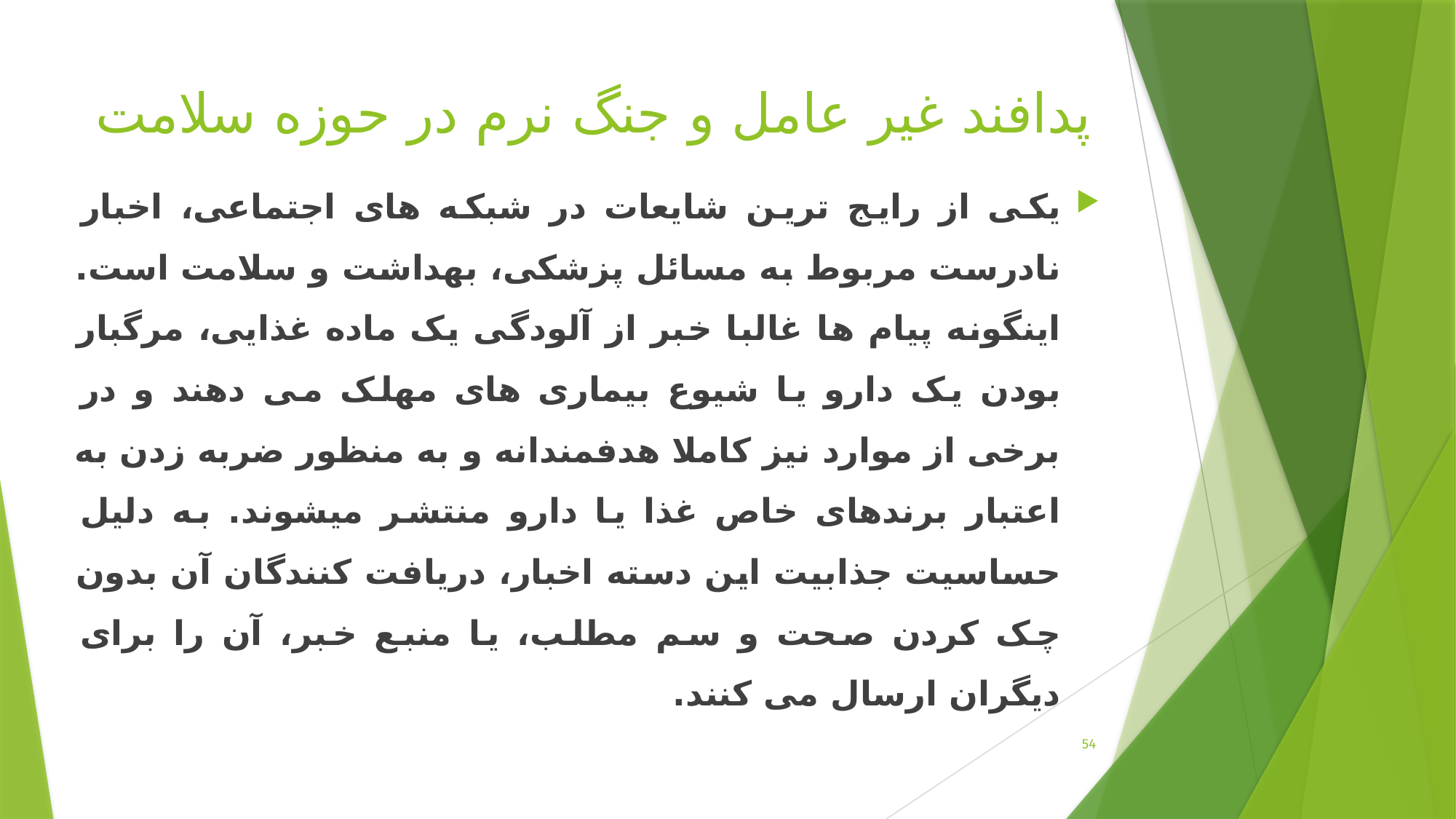

# پدافند غیر عامل و جنگ نرم در حوزه سلامت
یکی از رايج ترين شايعات در شبکه های اجتماعی، اخبار نادرست مربوط به مسائل پزشکی، بهداشت و سلامت است. اينگونه پيام ها غالبا خبر از آلودگی يک ماده غذايی، مرگبار بودن يک دارو يا شيوع بيماری های مهلک می دهند و در برخی از موارد نيز کاملا هدفمندانه و به منظور ضربه زدن به اعتبار برندهای خاص غذا يا دارو منتشر ميشوند. به دليل حساسيت جذابيت اين دسته اخبار، دريافت کنندگان آن بدون چک کردن صحت و سم مطلب، يا منبع خبر، آن را برای ديگران ارسال می کنند.
54